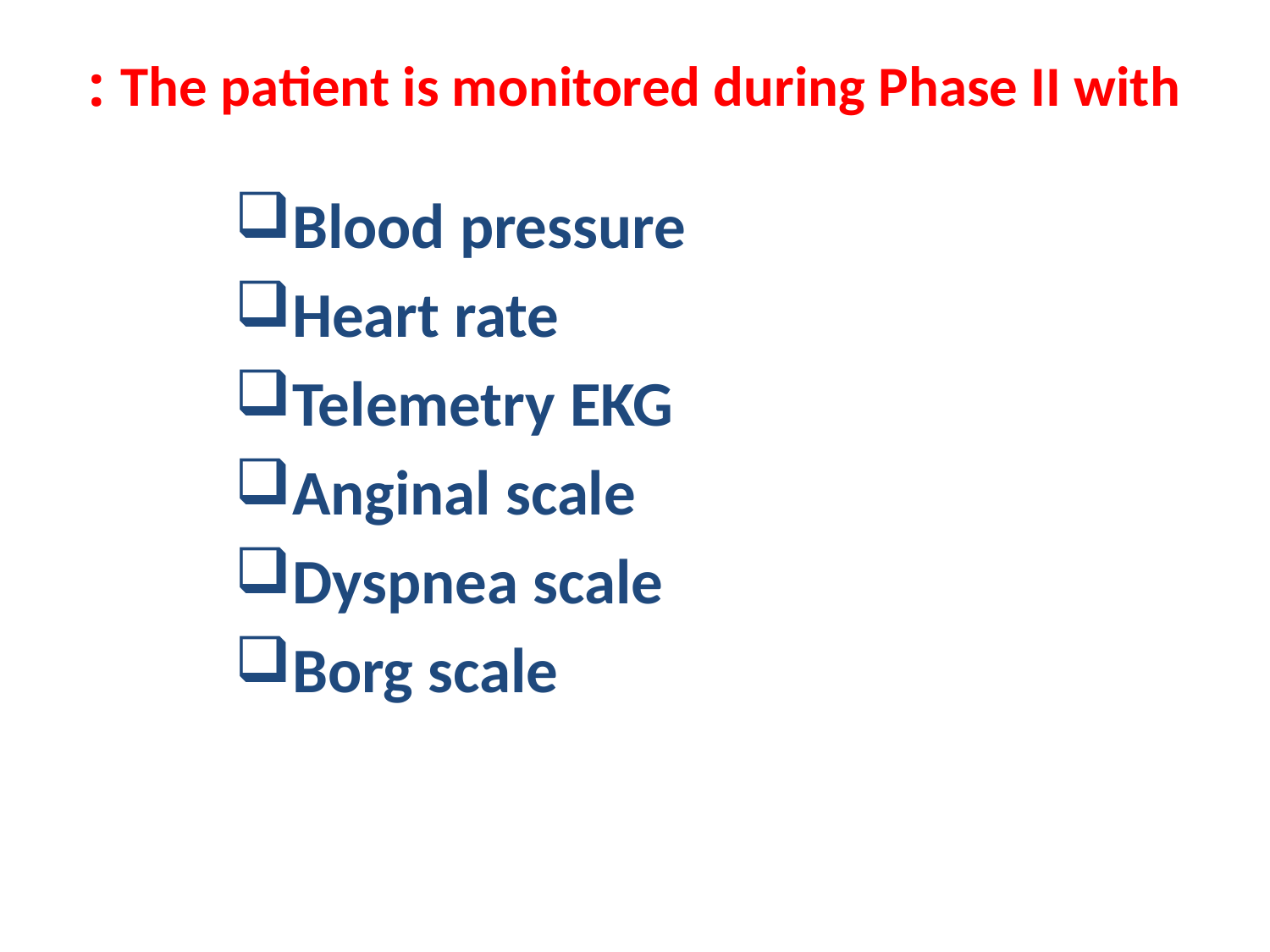

# The patient is monitored during Phase II with :
Blood pressure
Heart rate
Telemetry EKG
Anginal scale
Dyspnea scale
Borg scale